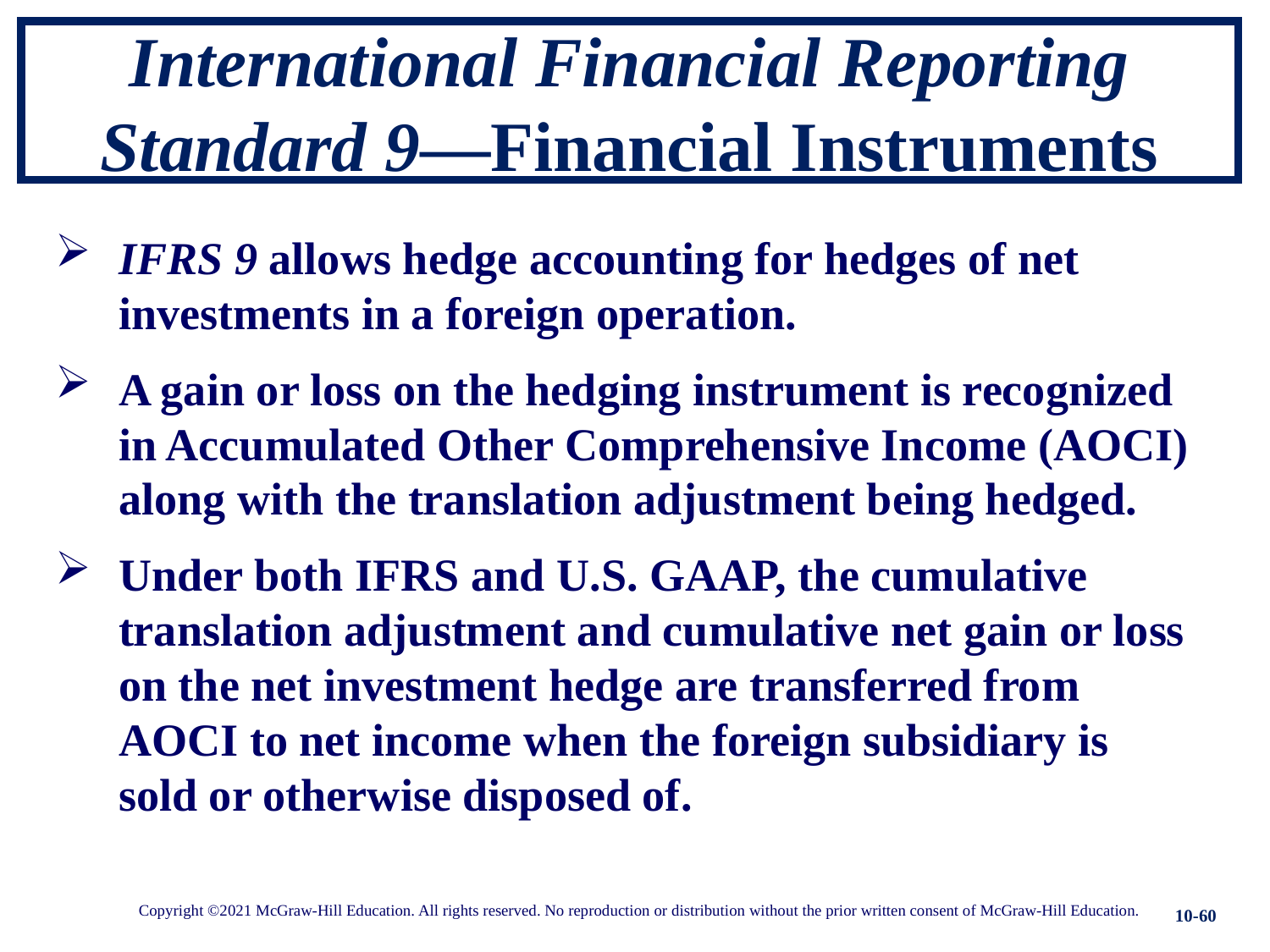

# International Financial Reporting Standard 9—Financial Instruments
IFRS 9 allows hedge accounting for hedges of net investments in a foreign operation.
A gain or loss on the hedging instrument is recognized in Accumulated Other Comprehensive Income (AOCI) along with the translation adjustment being hedged.
Under both IFRS and U.S. GAAP, the cumulative translation adjustment and cumulative net gain or loss on the net investment hedge are transferred from AOCI to net income when the foreign subsidiary is sold or otherwise disposed of.

10-60
Copyright ©2021 McGraw-Hill Education. All rights reserved. No reproduction or distribution without the prior written consent of McGraw-Hill Education.